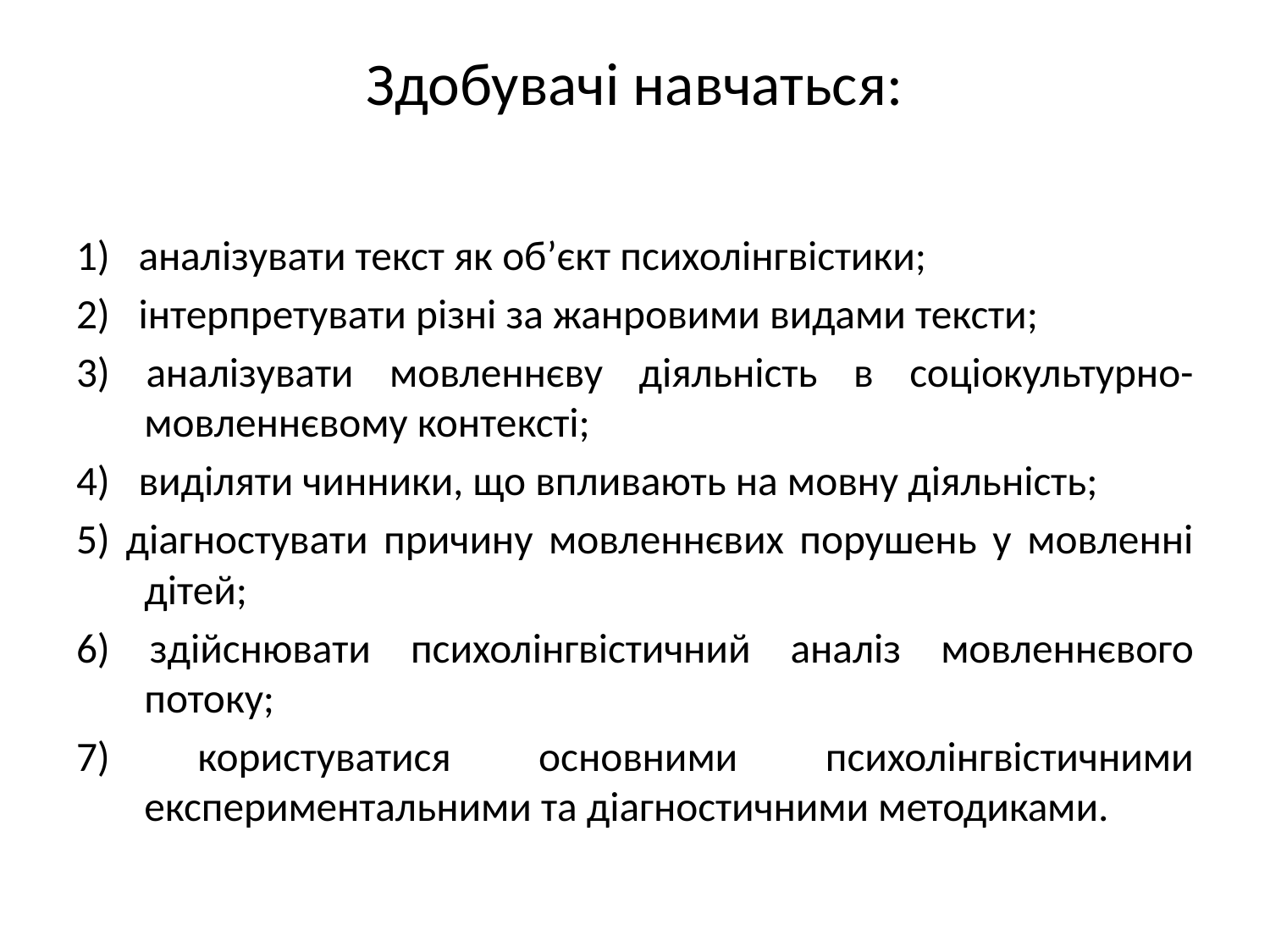

# Здобувачі навчаться:
1)   аналізувати текст як об’єкт психолінгвістики;
2)   інтерпретувати різні за жанровими видами тексти;
3) аналізувати мовленнєву діяльність в соціокультурно-мовленнєвому контексті;
4)   виділяти чинники, що впливають на мовну діяльність;
5) діагностувати причину мовленнєвих порушень у мовленні дітей;
6) здійснювати психолінгвістичний аналіз мовленнєвого потоку;
7) користуватися основними психолінгвістичними експериментальними та діагностичними методиками.